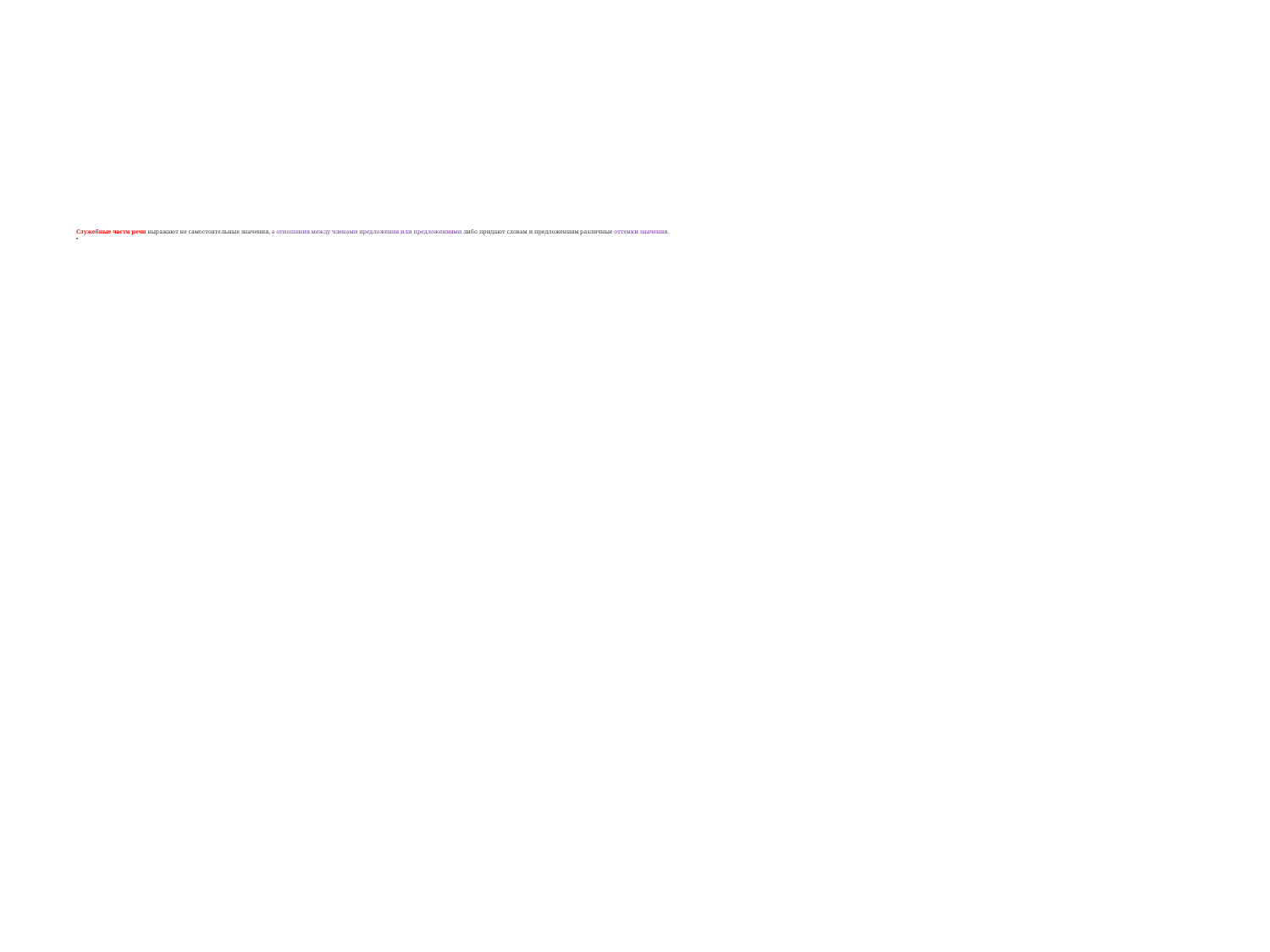

#
Служебные части речи выражают не самостоятельные значения, а отношения между членами предложения или предложениями либо придают словам и предложениям различные оттенки значения.
Они не обладают набором морфологических признаков и не являются членами предложения.